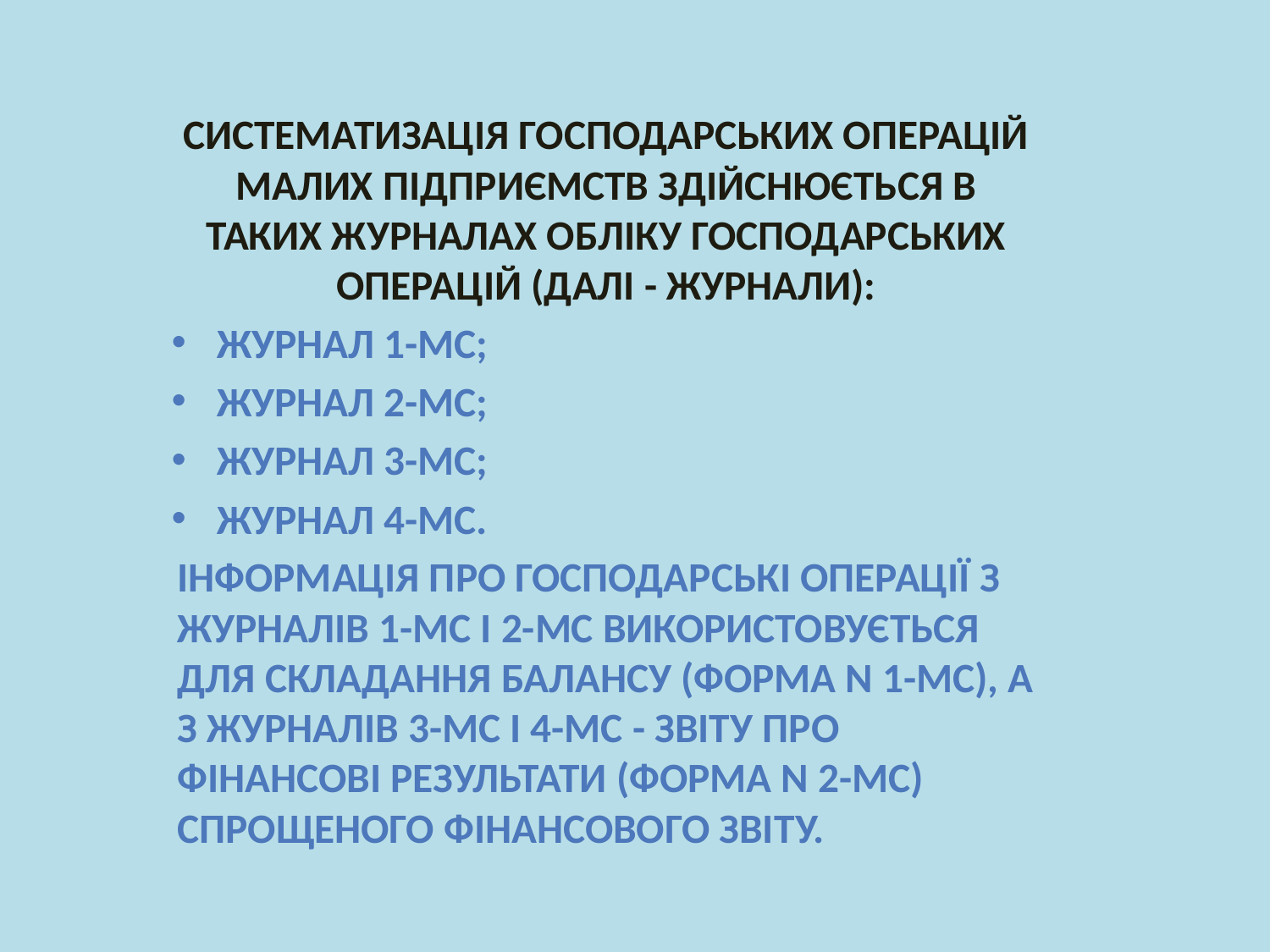

Систематизація господарських операцій малих підприємств здійснюється в таких журналах обліку господарських операцій (далі - Журнали):
Журнал 1-мс;
Журнал 2-мс;
Журнал 3-мс;
Журнал 4-мс.
Інформація про господарські операції з Журналів 1-мс і 2-мс використовується для складання Балансу (форма N 1-мс), а з Журналів 3-мс і 4-мс - Звіту про фінансові результати (форма N 2-мс) Спрощеного фінансового звіту.